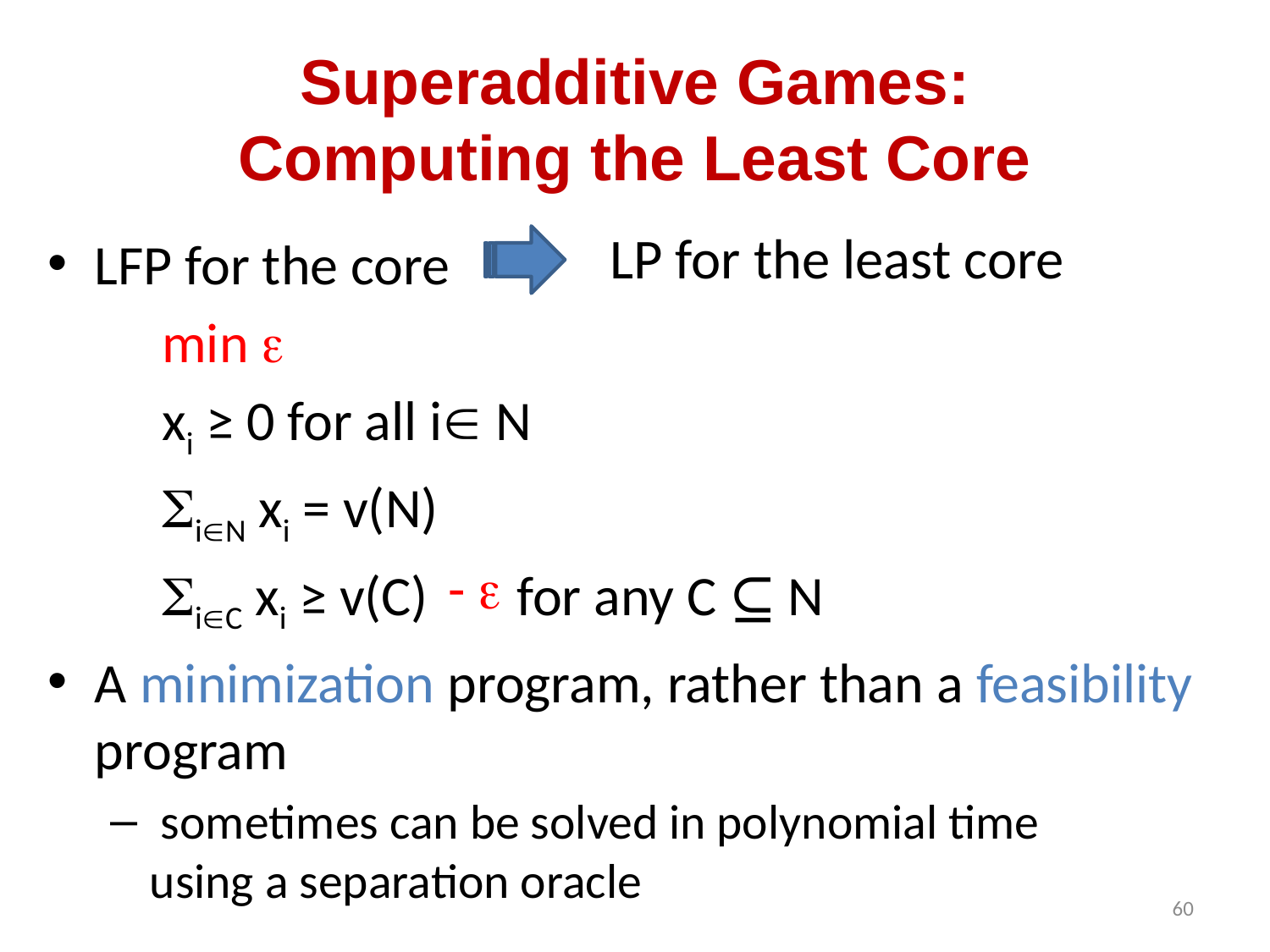

# Superadditive Games: Computing the Least Core
LP for the least core
LFP for the core
         min ε
         xi ≥ 0 for all i∈ N
         Σi∈N xi = v(N)
         Σi∈C xi ≥ v(C)       for any C ⊆ N
A minimization program, rather than a feasibility program
 sometimes can be solved in polynomial time
using a separation oracle

- ε
60